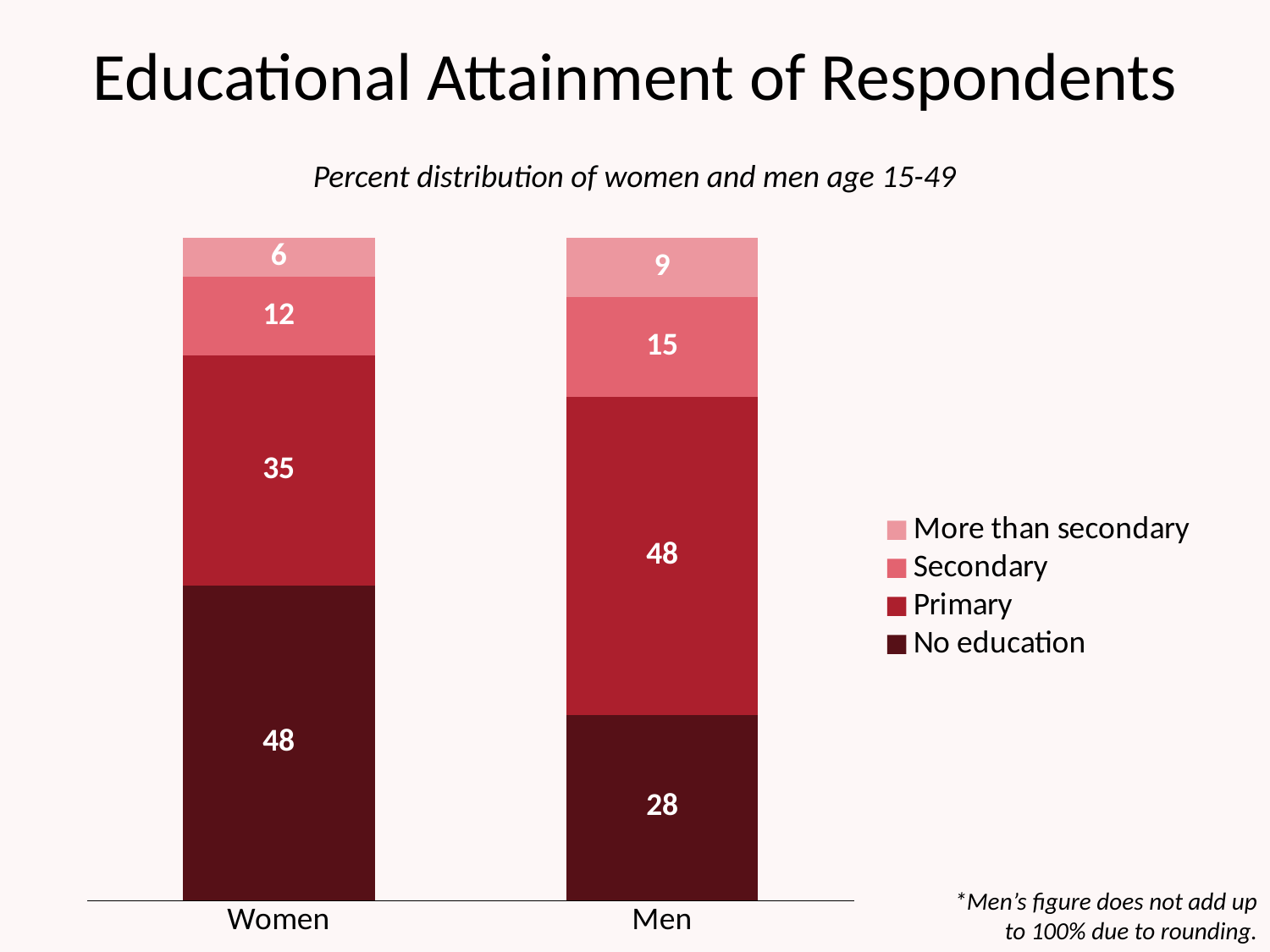

# Educational Attainment of Respondents
Percent distribution of women and men age 15-49

### Chart

| Category | No education | Primary | Secondary | More than secondary |
|---|---|---|---|---|
| Women | 48.0 | 35.0 | 12.0 | 6.0 |
| Men | 28.0 | 48.0 | 15.0 | 9.0 |
*Men’s figure does not add up to 100% due to rounding.